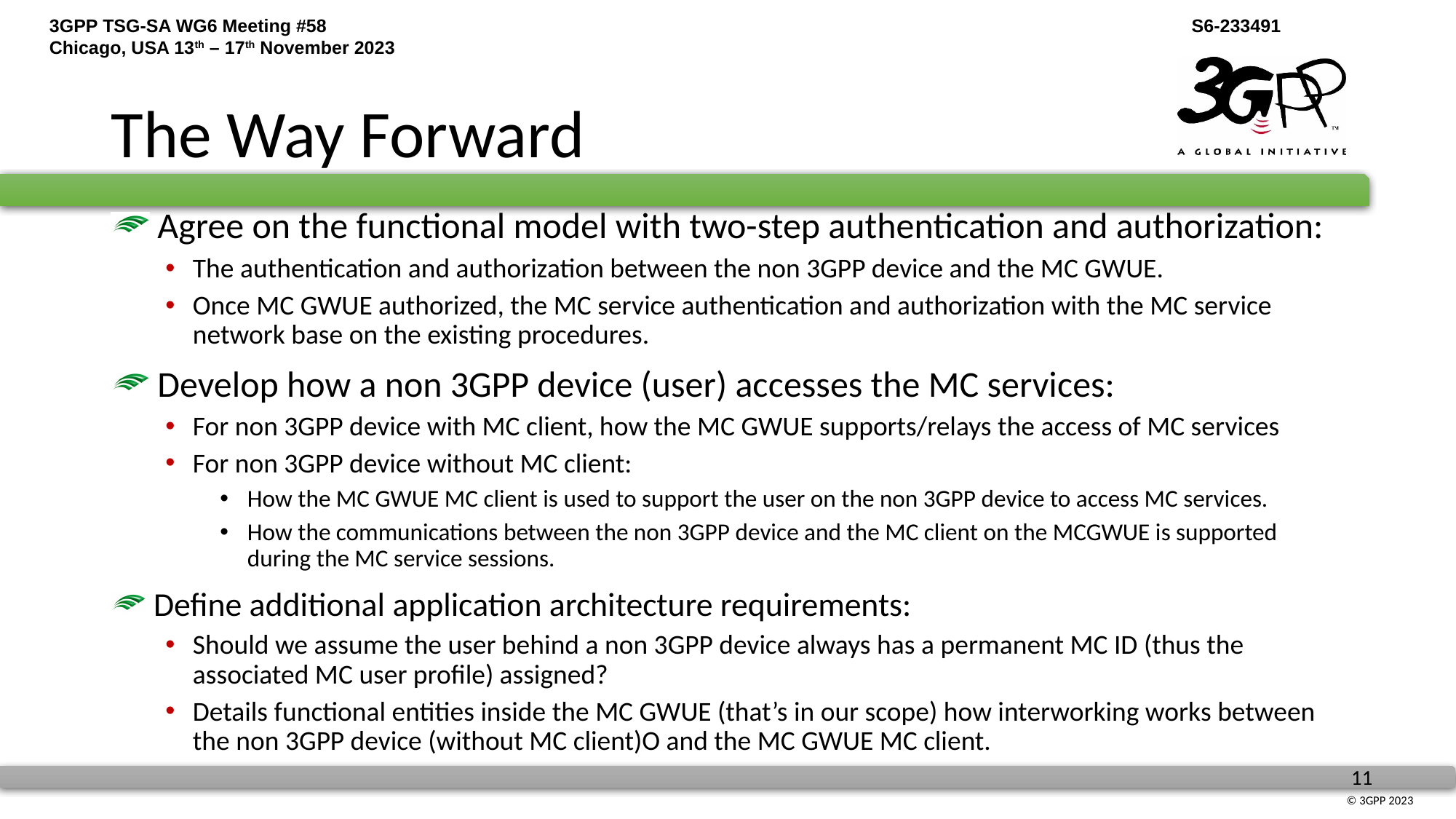

# The Way Forward
 Agree on the functional model with two-step authentication and authorization:
The authentication and authorization between the non 3GPP device and the MC GWUE.
Once MC GWUE authorized, the MC service authentication and authorization with the MC service network base on the existing procedures.
 Develop how a non 3GPP device (user) accesses the MC services:
For non 3GPP device with MC client, how the MC GWUE supports/relays the access of MC services
For non 3GPP device without MC client:
How the MC GWUE MC client is used to support the user on the non 3GPP device to access MC services.
How the communications between the non 3GPP device and the MC client on the MCGWUE is supported during the MC service sessions.
 Define additional application architecture requirements:
Should we assume the user behind a non 3GPP device always has a permanent MC ID (thus the associated MC user profile) assigned?
Details functional entities inside the MC GWUE (that’s in our scope) how interworking works between the non 3GPP device (without MC client)O and the MC GWUE MC client.